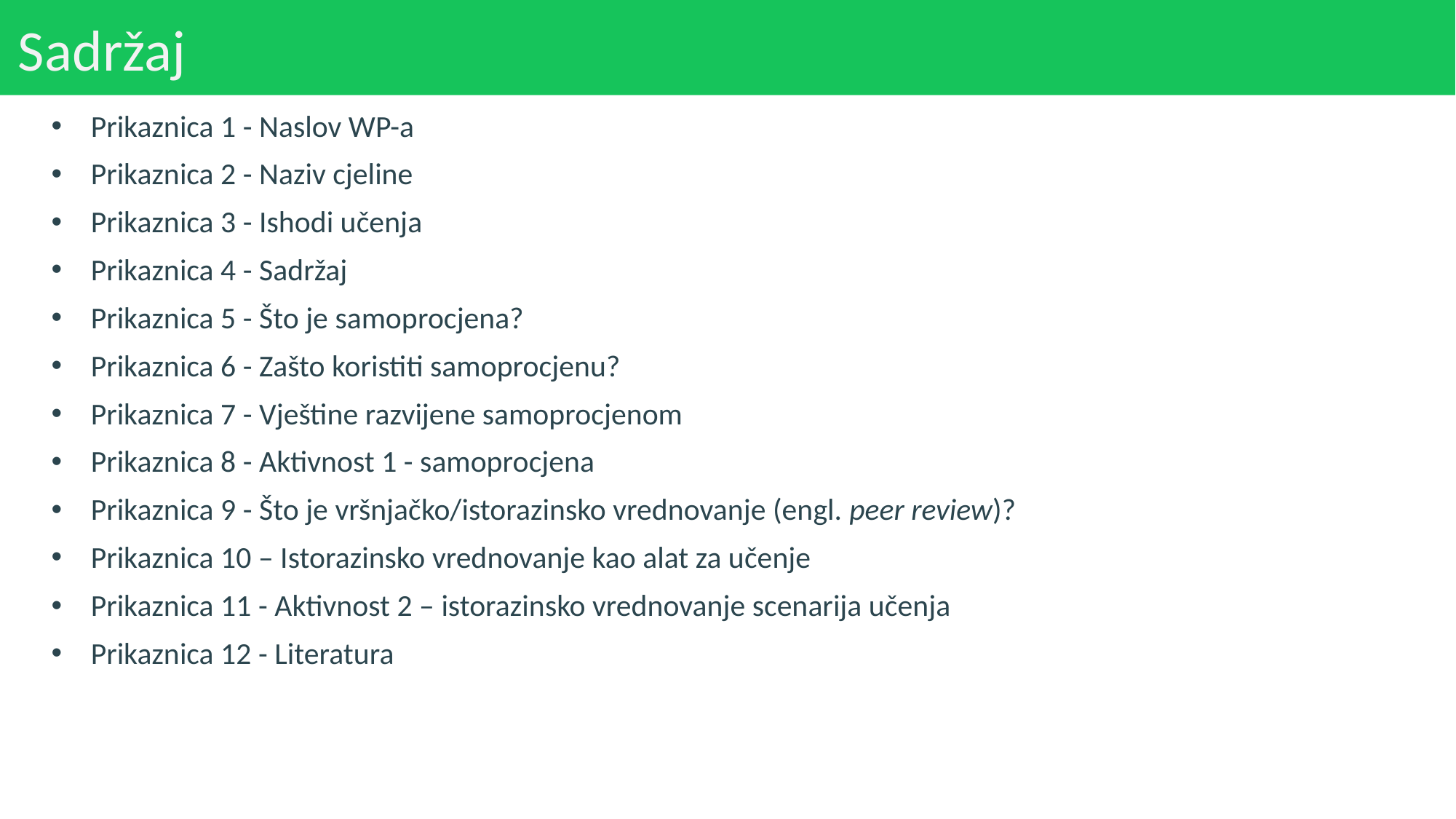

# Sadržaj
Prikaznica 1 - Naslov WP-a
Prikaznica 2 - Naziv cjeline
Prikaznica 3 - Ishodi učenja
Prikaznica 4 - Sadržaj
Prikaznica 5 - Što je samoprocjena?
Prikaznica 6 - Zašto koristiti samoprocjenu?
Prikaznica 7 - Vještine razvijene samoprocjenom
Prikaznica 8 - Aktivnost 1 - samoprocjena
Prikaznica 9 - Što je vršnjačko/istorazinsko vrednovanje (engl. peer review)?
Prikaznica 10 – Istorazinsko vrednovanje kao alat za učenje
Prikaznica 11 - Aktivnost 2 – istorazinsko vrednovanje scenarija učenja
Prikaznica 12 - Literatura